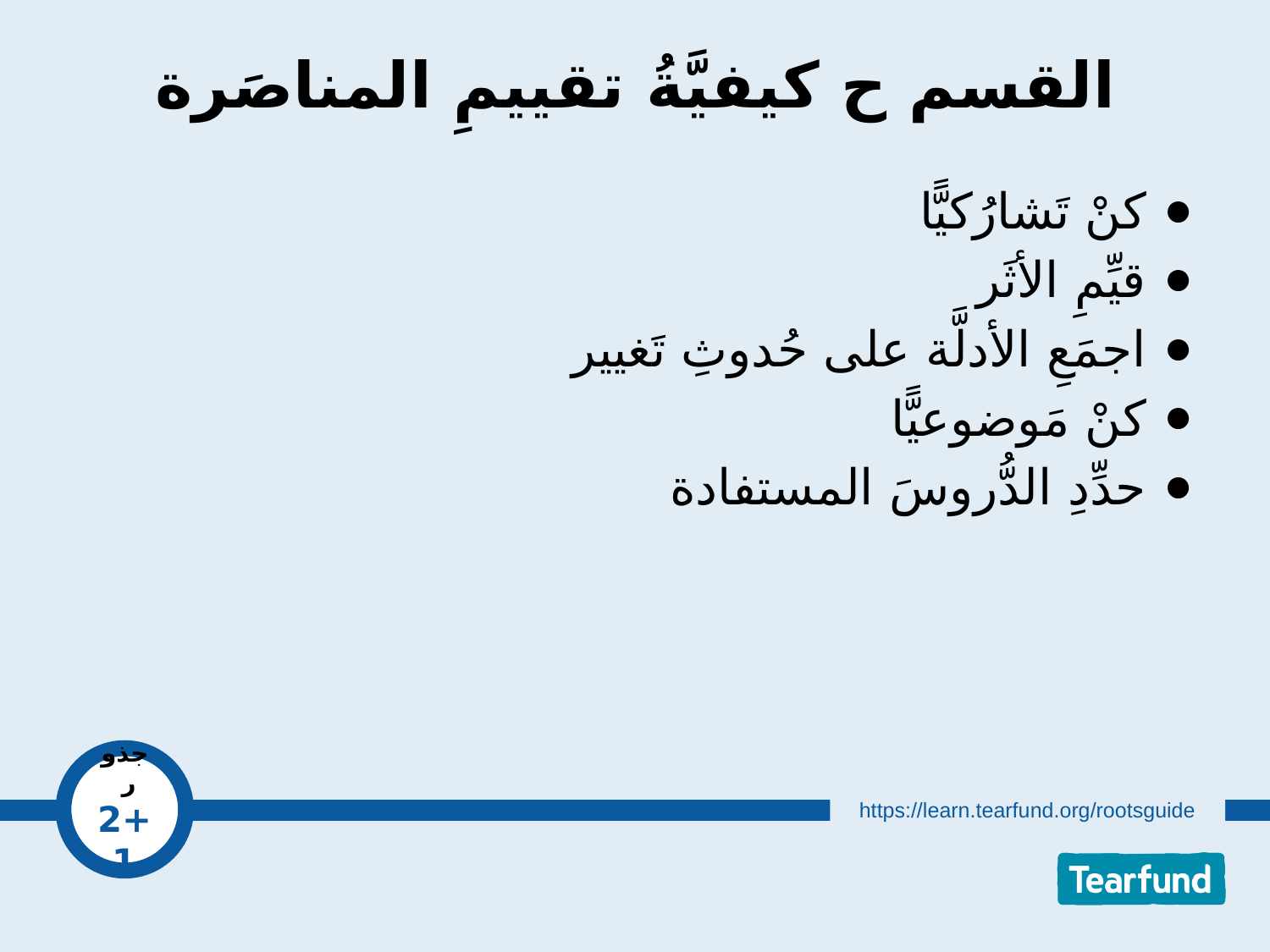

# القسم ح كيفيَّةُ تقييمِ المناصَرة
كنْ تَشارُكيًّا
قيِّمِ الأثَر
اجمَعِ الأدلَّة على حُدوثِ تَغيير
كنْ مَوضوعيًّا
حدِّدِ الدُّروسَ المستفادة